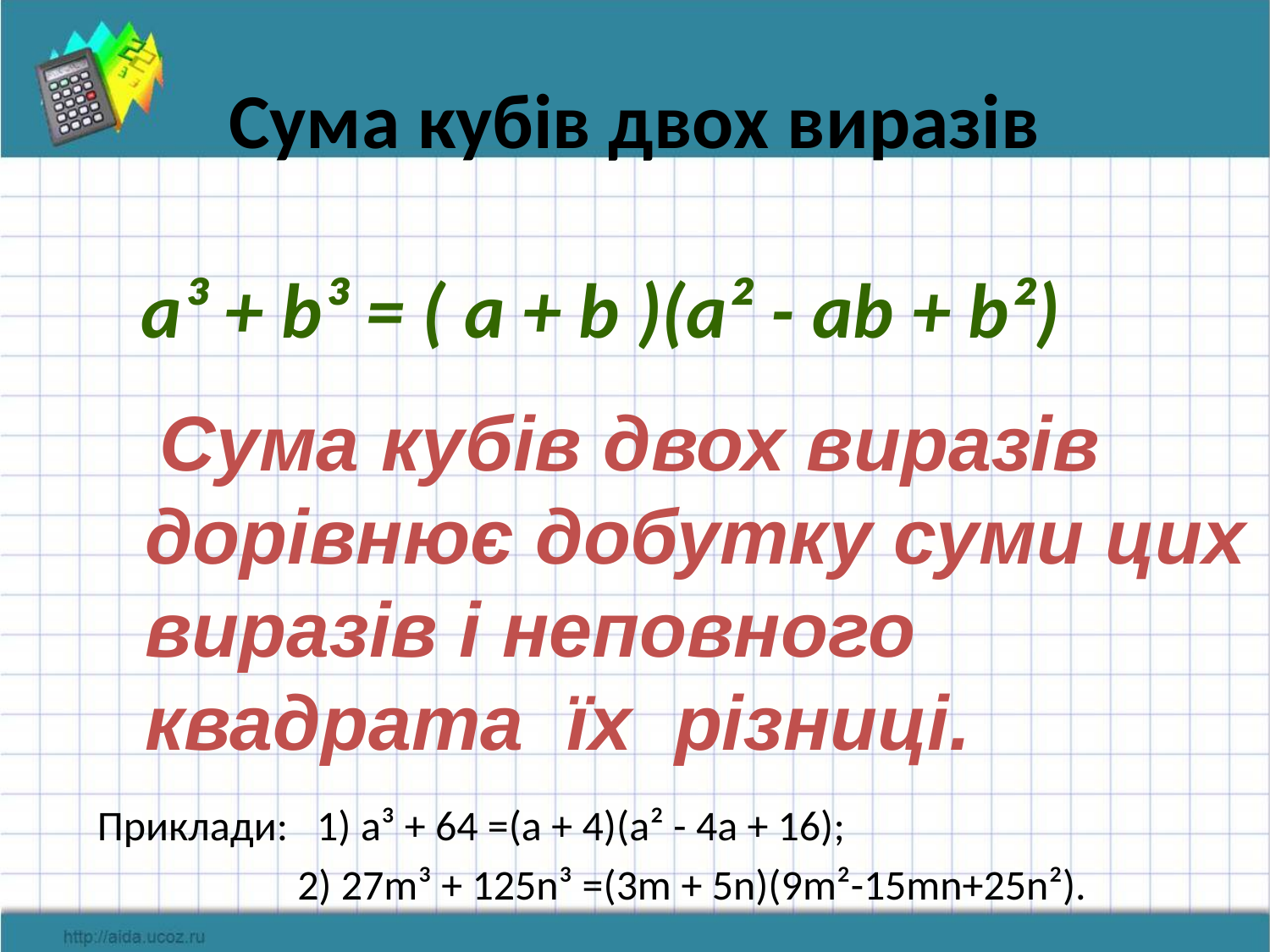

# Сума кубів двох виразів
   a³ + b³ = ( a + b )(a² - ab + b²)

    Сума кубів двох виразів дорівнює добутку суми цих виразів і неповного квадрата  їх  різниці.

Приклади:   1) a³ + 64 =(a + 4)(a² - 4a + 16);
                     2) 27m³ + 125n³ =(3m + 5n)(9m²-15mn+25n²).